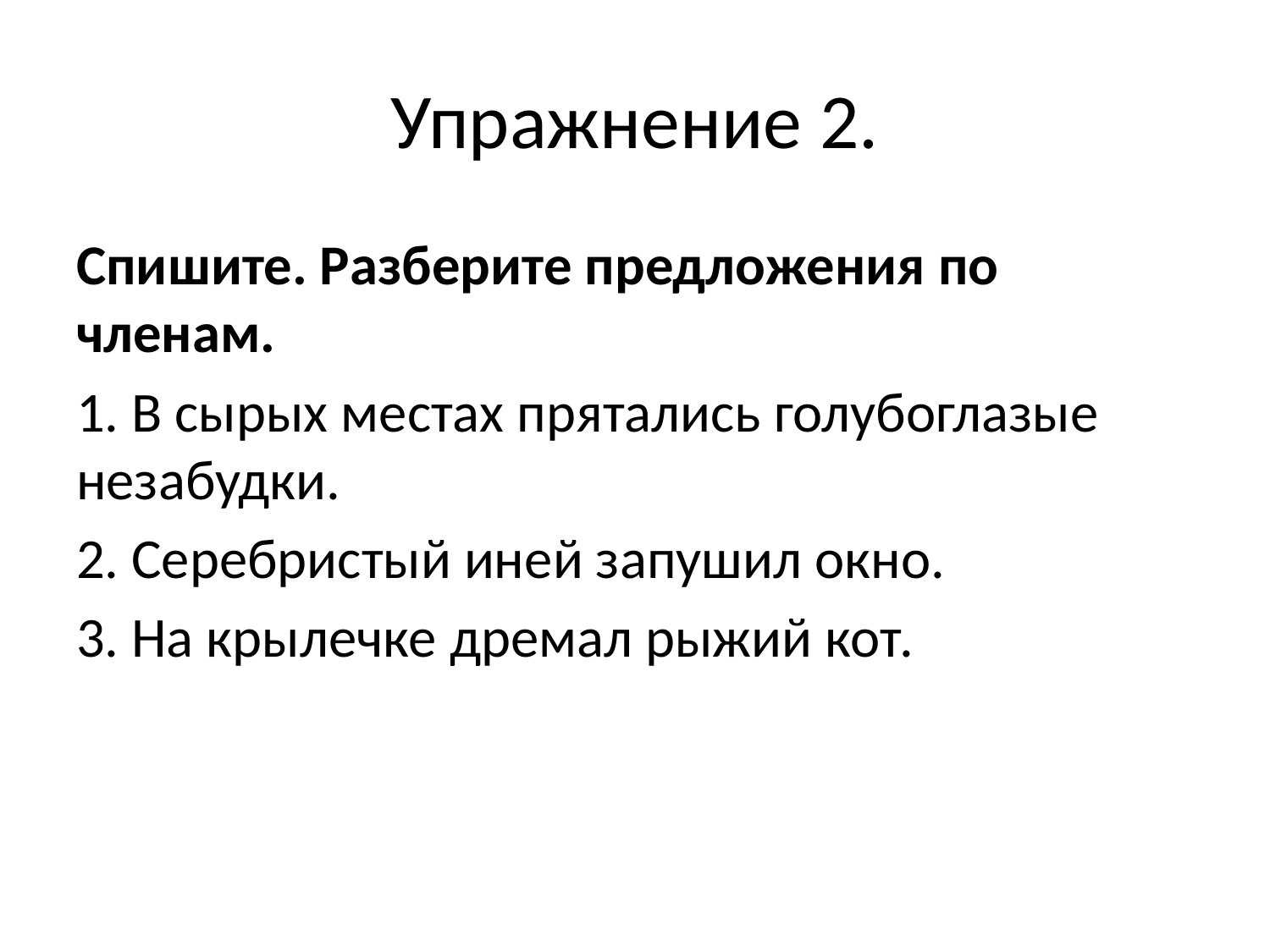

# Упражнение 2.
Спишите. Разберите предложения по членам.
1. В сырых местах прятались голубоглазые незабудки.
2. Серебристый иней запушил окно.
3. На крылечке дремал рыжий кот.